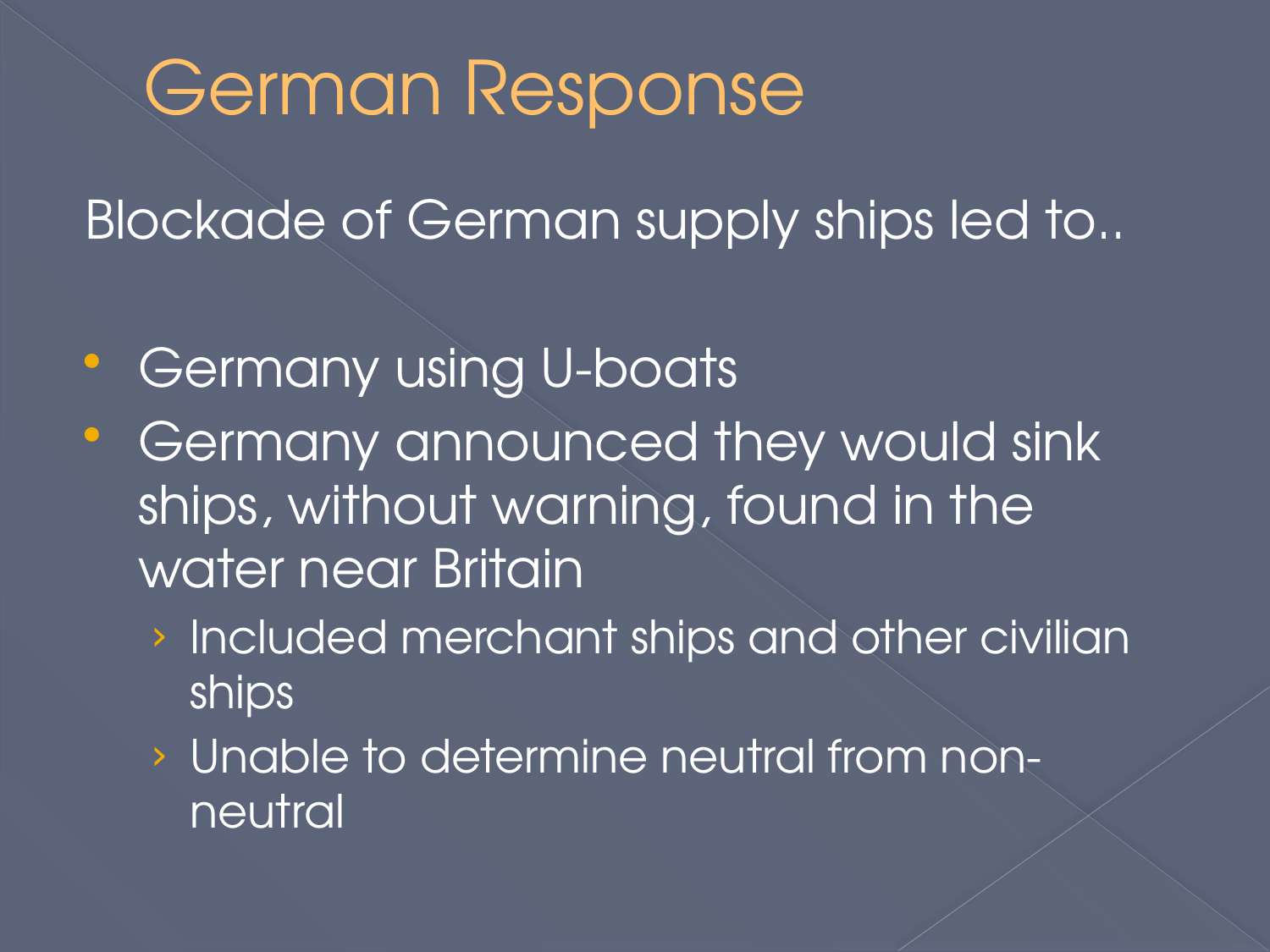

# German Response
Blockade of German supply ships led to..

Germany using U-boats
Germany announced they would sink ships, without warning, found in the water near Britain
Included merchant ships and other civilian ships
Unable to determine neutral from non-neutral